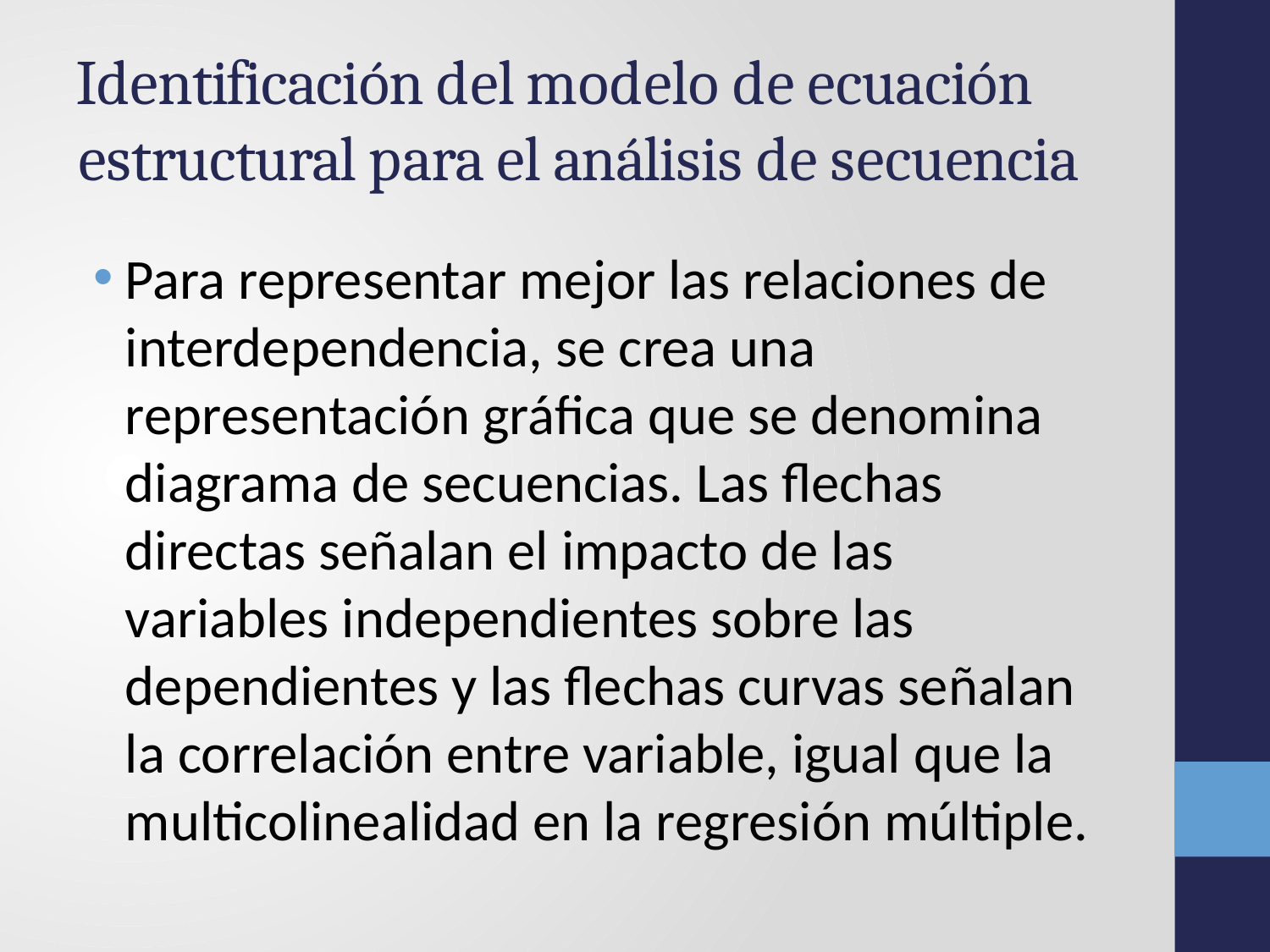

# Identificación del modelo de ecuación estructural para el análisis de secuencia
Para representar mejor las relaciones de interdependencia, se crea una representación gráfica que se denomina diagrama de secuencias. Las flechas directas señalan el impacto de las variables independientes sobre las dependientes y las flechas curvas señalan la correlación entre variable, igual que la multicolinealidad en la regresión múltiple.